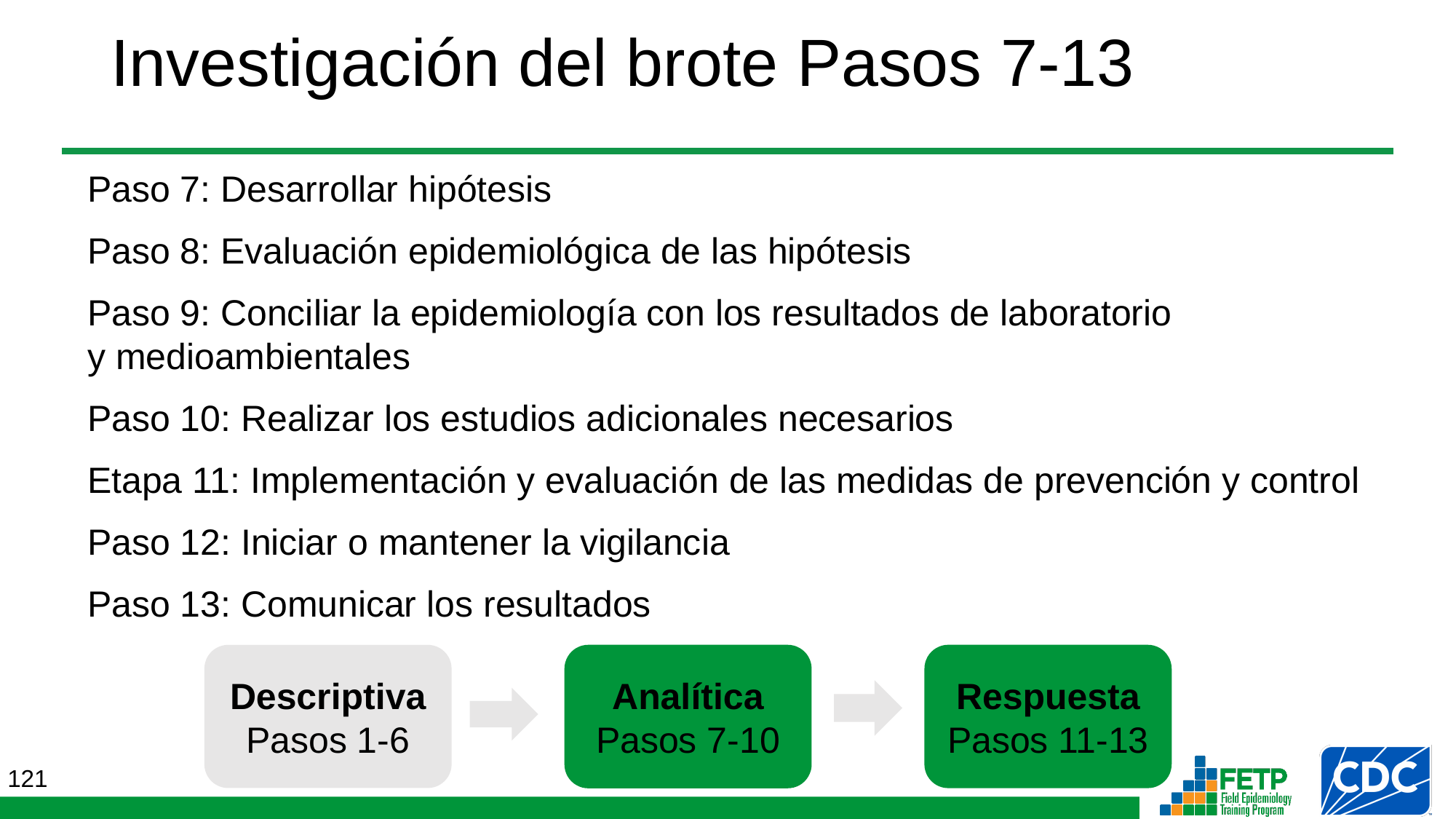

# Investigación del brote Pasos 7-13
Paso 7: Desarrollar hipótesis
Paso 8: Evaluación epidemiológica de las hipótesis
Paso 9: Conciliar la epidemiología con los resultados de laboratorio
y medioambientales
Paso 10: Realizar los estudios adicionales necesarios
Etapa 11: Implementación y evaluación de las medidas de prevención y control
Paso 12: Iniciar o mantener la vigilancia
Paso 13: Comunicar los resultados
Descriptiva
Pasos 1-6
Analítica
Pasos 7-10
Respuesta
Pasos 11-13